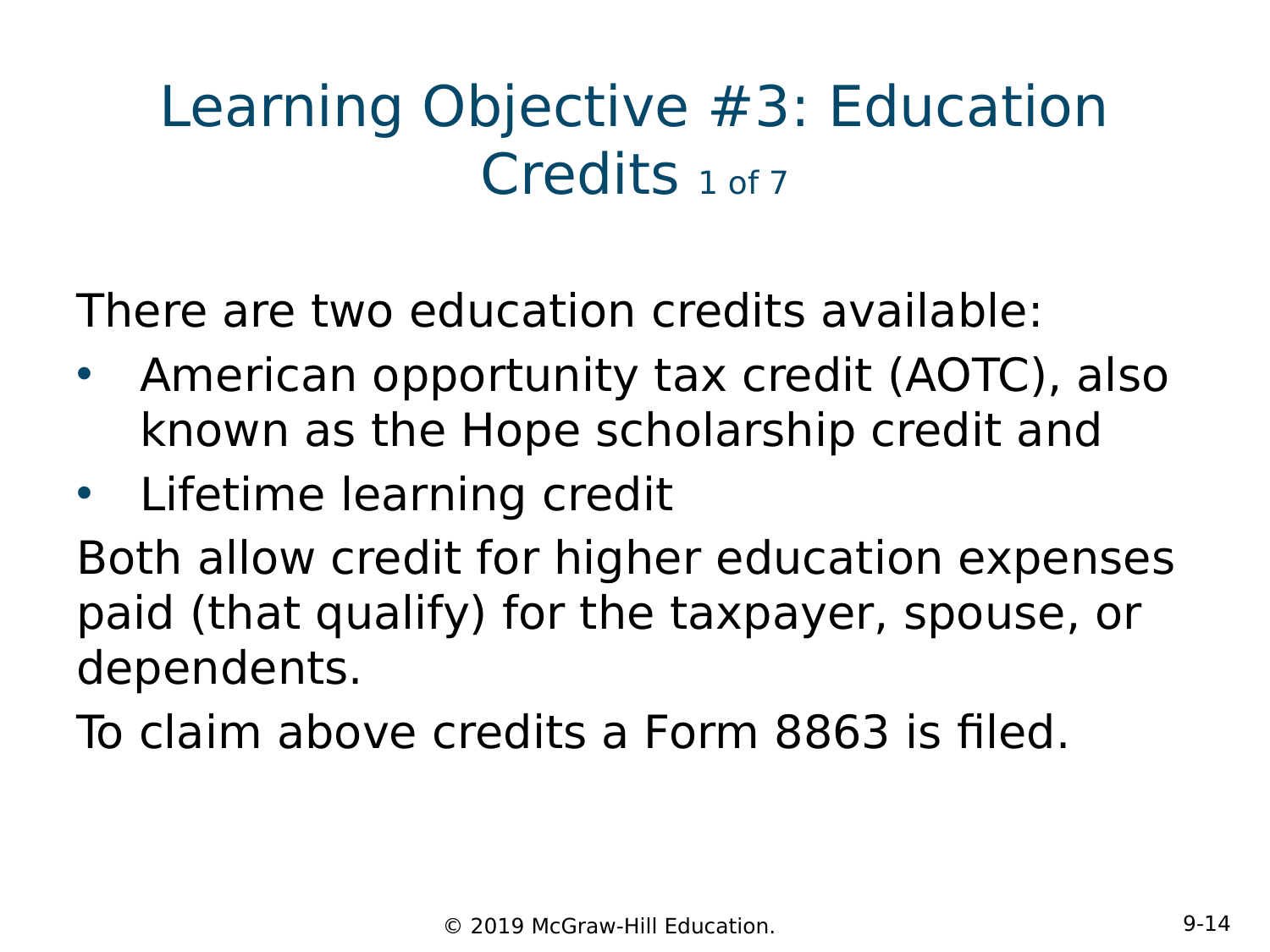

# Learning Objective #3: Education Credits 1 of 7
There are two education credits available:
American opportunity tax credit (AOTC), also known as the Hope scholarship credit and
Lifetime learning credit
Both allow credit for higher education expenses paid (that qualify) for the taxpayer, spouse, or dependents.
To claim above credits a Form 8863 is filed.